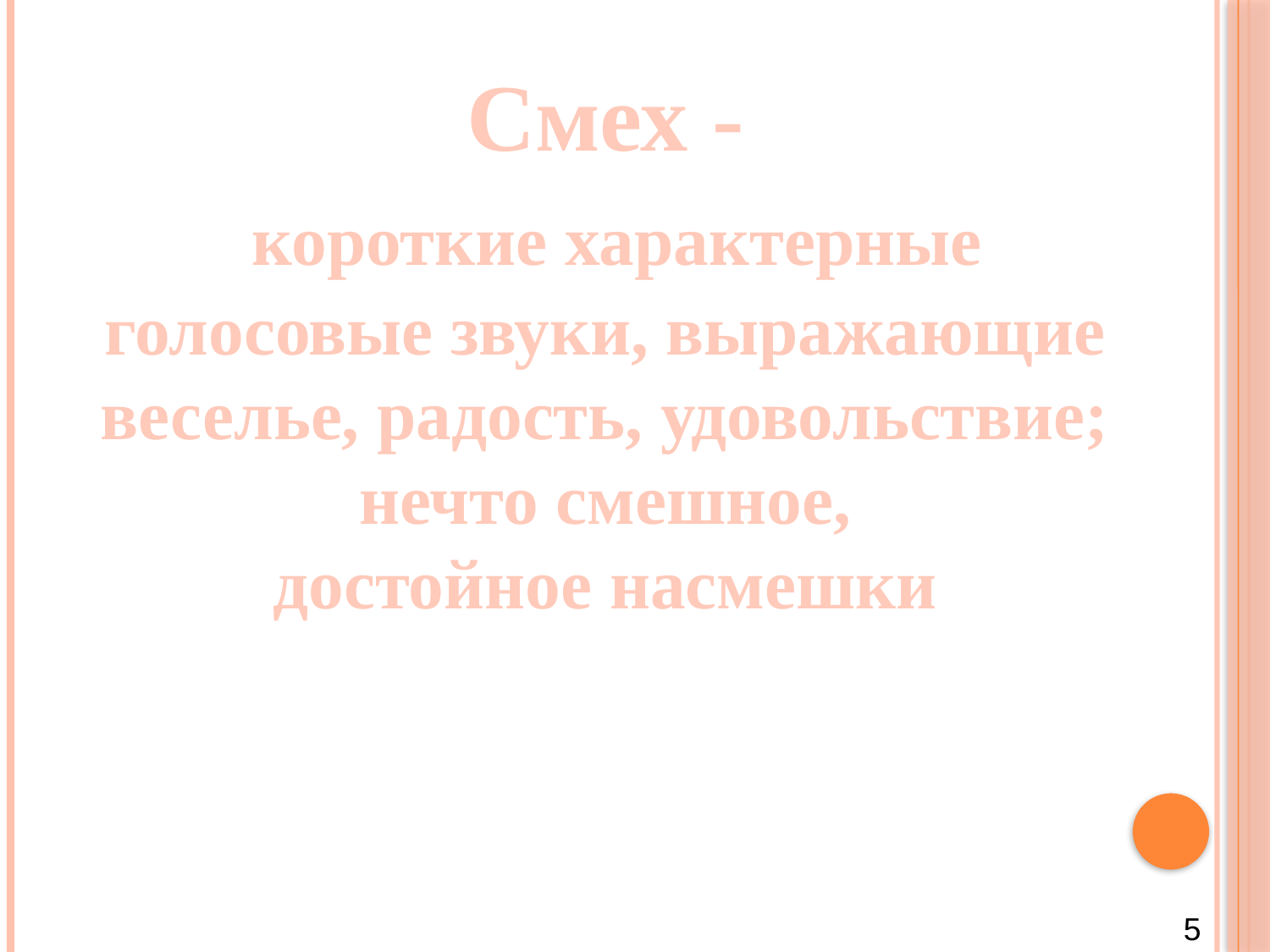

Смех -
 короткие характерные
голосовые звуки, выражающие веселье, радость, удовольствие;
нечто смешное,
достойное насмешки

#
5